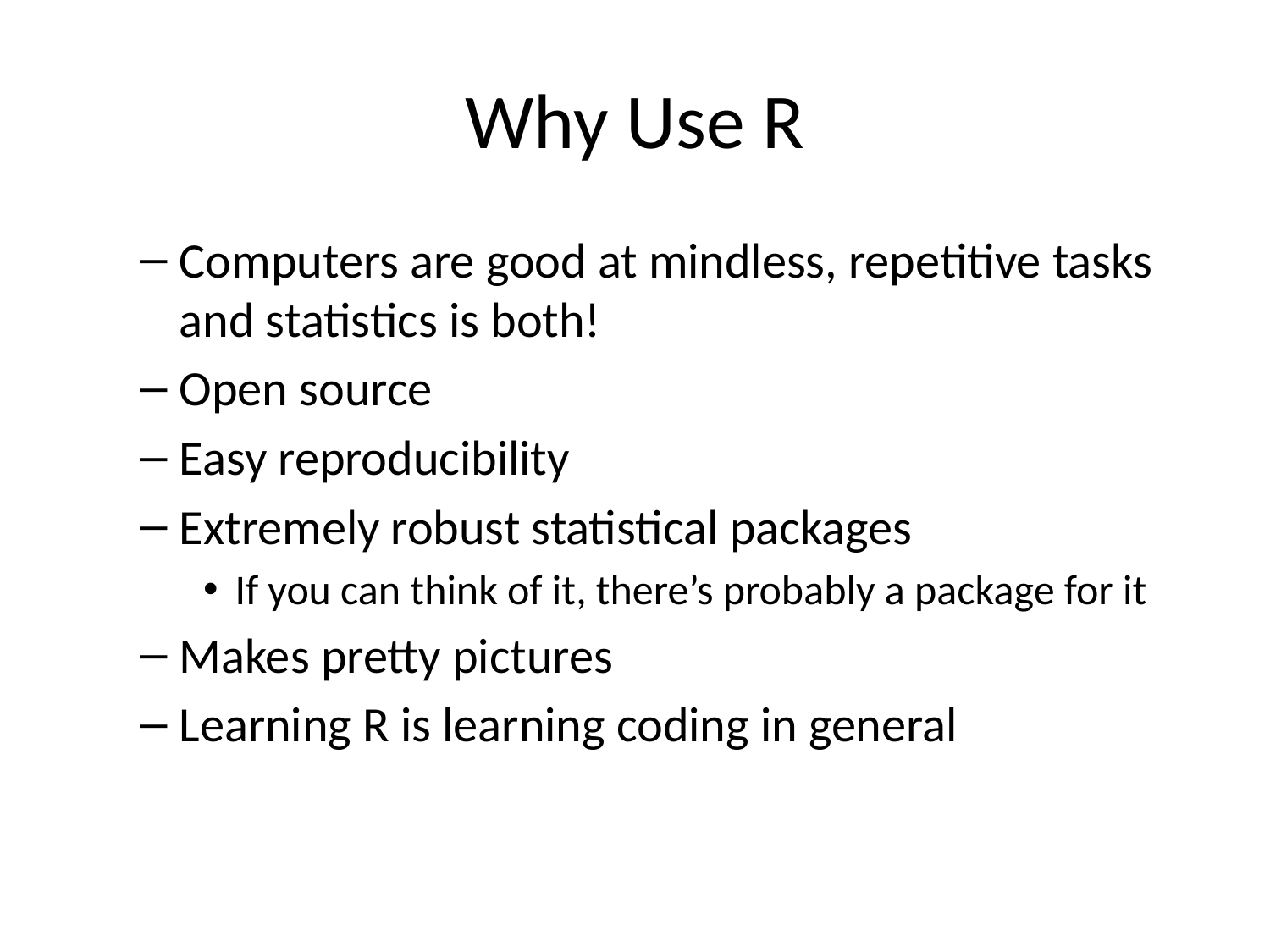

# Why Use R
Computers are good at mindless, repetitive tasks and statistics is both!
Open source
Easy reproducibility
Extremely robust statistical packages
If you can think of it, there’s probably a package for it
Makes pretty pictures
Learning R is learning coding in general